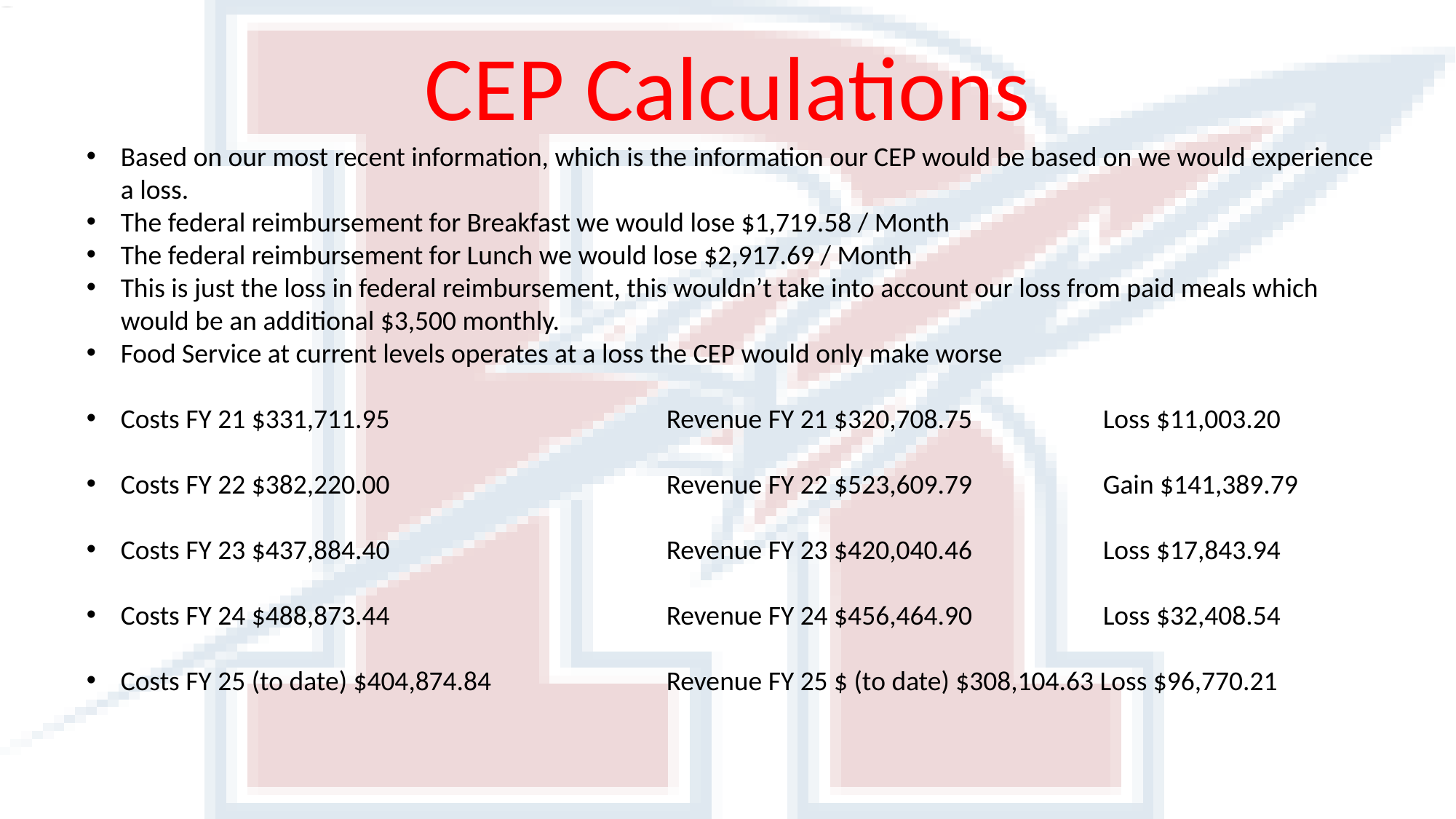

# CEP Calculations
Based on our most recent information, which is the information our CEP would be based on we would experience a loss.
The federal reimbursement for Breakfast we would lose $1,719.58 / Month
The federal reimbursement for Lunch we would lose $2,917.69 / Month
This is just the loss in federal reimbursement, this wouldn’t take into account our loss from paid meals which would be an additional $3,500 monthly.
Food Service at current levels operates at a loss the CEP would only make worse

Costs FY 21 $331,711.95  			Revenue FY 21 $320,708.75		Loss $11,003.20

Costs FY 22 $382,220.00 			Revenue FY 22 $523,609.79		Gain $141,389.79

Costs FY 23 $437,884.40 			Revenue FY 23 $420,040.46		Loss $17,843.94

Costs FY 24 $488,873.44 			Revenue FY 24 $456,464.90		Loss $32,408.54

Costs FY 25 (to date) $404,874.84 		Revenue FY 25 $ (to date) $308,104.63 Loss $96,770.21